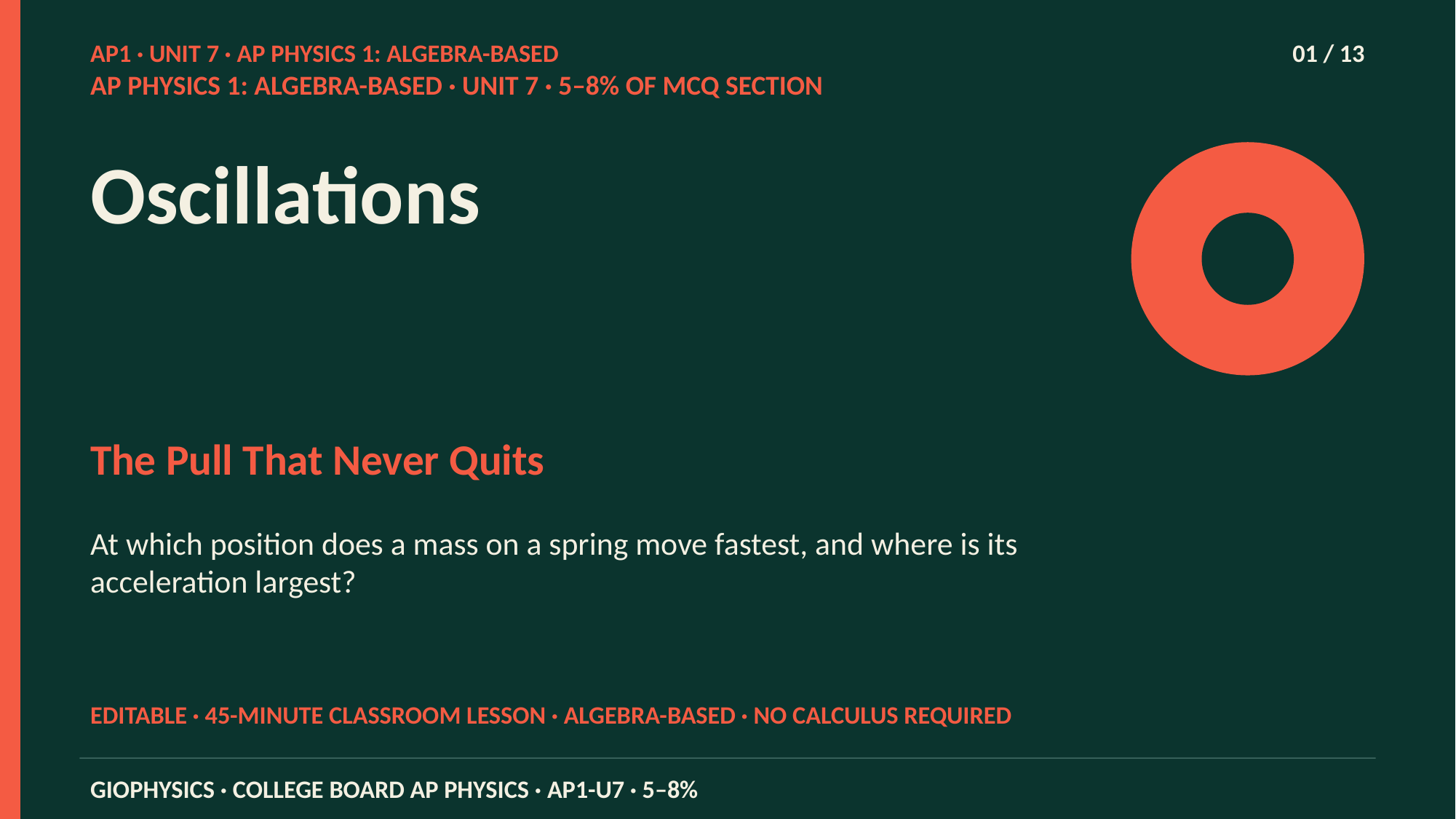

AP1 · UNIT 7 · AP PHYSICS 1: ALGEBRA-BASED
01 / 13
AP PHYSICS 1: ALGEBRA-BASED · UNIT 7 · 5–8% OF MCQ SECTION
Oscillations

The Pull That Never Quits
At which position does a mass on a spring move fastest, and where is its acceleration largest?
EDITABLE · 45-MINUTE CLASSROOM LESSON · ALGEBRA-BASED · NO CALCULUS REQUIRED

GIOPHYSICS · COLLEGE BOARD AP PHYSICS · AP1-U7 · 5–8%